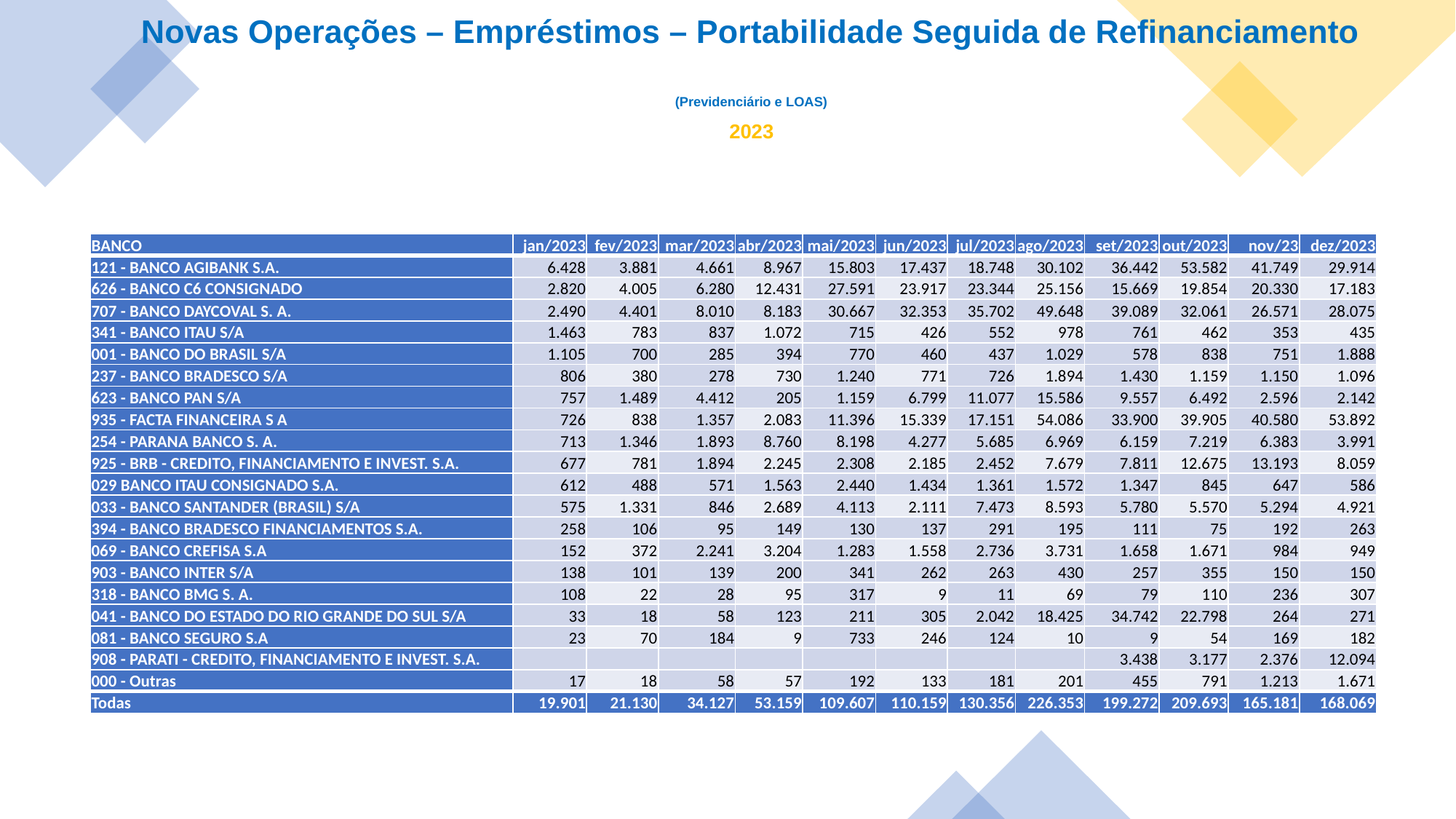

Novas Operações – Empréstimos – Portabilidade Seguida de Refinanciamento

(Previdenciário e LOAS)
2023

| BANCO | jan/2023 | fev/2023 | mar/2023 | abr/2023 | mai/2023 | jun/2023 | jul/2023 | ago/2023 | set/2023 | out/2023 | nov/23 | dez/2023 |
| --- | --- | --- | --- | --- | --- | --- | --- | --- | --- | --- | --- | --- |
| 121 - BANCO AGIBANK S.A. | 6.428 | 3.881 | 4.661 | 8.967 | 15.803 | 17.437 | 18.748 | 30.102 | 36.442 | 53.582 | 41.749 | 29.914 |
| 626 - BANCO C6 CONSIGNADO | 2.820 | 4.005 | 6.280 | 12.431 | 27.591 | 23.917 | 23.344 | 25.156 | 15.669 | 19.854 | 20.330 | 17.183 |
| 707 - BANCO DAYCOVAL S. A. | 2.490 | 4.401 | 8.010 | 8.183 | 30.667 | 32.353 | 35.702 | 49.648 | 39.089 | 32.061 | 26.571 | 28.075 |
| 341 - BANCO ITAU S/A | 1.463 | 783 | 837 | 1.072 | 715 | 426 | 552 | 978 | 761 | 462 | 353 | 435 |
| 001 - BANCO DO BRASIL S/A | 1.105 | 700 | 285 | 394 | 770 | 460 | 437 | 1.029 | 578 | 838 | 751 | 1.888 |
| 237 - BANCO BRADESCO S/A | 806 | 380 | 278 | 730 | 1.240 | 771 | 726 | 1.894 | 1.430 | 1.159 | 1.150 | 1.096 |
| 623 - BANCO PAN S/A | 757 | 1.489 | 4.412 | 205 | 1.159 | 6.799 | 11.077 | 15.586 | 9.557 | 6.492 | 2.596 | 2.142 |
| 935 - FACTA FINANCEIRA S A | 726 | 838 | 1.357 | 2.083 | 11.396 | 15.339 | 17.151 | 54.086 | 33.900 | 39.905 | 40.580 | 53.892 |
| 254 - PARANA BANCO S. A. | 713 | 1.346 | 1.893 | 8.760 | 8.198 | 4.277 | 5.685 | 6.969 | 6.159 | 7.219 | 6.383 | 3.991 |
| 925 - BRB - CREDITO, FINANCIAMENTO E INVEST. S.A. | 677 | 781 | 1.894 | 2.245 | 2.308 | 2.185 | 2.452 | 7.679 | 7.811 | 12.675 | 13.193 | 8.059 |
| 029 BANCO ITAU CONSIGNADO S.A. | 612 | 488 | 571 | 1.563 | 2.440 | 1.434 | 1.361 | 1.572 | 1.347 | 845 | 647 | 586 |
| 033 - BANCO SANTANDER (BRASIL) S/A | 575 | 1.331 | 846 | 2.689 | 4.113 | 2.111 | 7.473 | 8.593 | 5.780 | 5.570 | 5.294 | 4.921 |
| 394 - BANCO BRADESCO FINANCIAMENTOS S.A. | 258 | 106 | 95 | 149 | 130 | 137 | 291 | 195 | 111 | 75 | 192 | 263 |
| 069 - BANCO CREFISA S.A | 152 | 372 | 2.241 | 3.204 | 1.283 | 1.558 | 2.736 | 3.731 | 1.658 | 1.671 | 984 | 949 |
| 903 - BANCO INTER S/A | 138 | 101 | 139 | 200 | 341 | 262 | 263 | 430 | 257 | 355 | 150 | 150 |
| 318 - BANCO BMG S. A. | 108 | 22 | 28 | 95 | 317 | 9 | 11 | 69 | 79 | 110 | 236 | 307 |
| 041 - BANCO DO ESTADO DO RIO GRANDE DO SUL S/A | 33 | 18 | 58 | 123 | 211 | 305 | 2.042 | 18.425 | 34.742 | 22.798 | 264 | 271 |
| 081 - BANCO SEGURO S.A | 23 | 70 | 184 | 9 | 733 | 246 | 124 | 10 | 9 | 54 | 169 | 182 |
| 908 - PARATI - CREDITO, FINANCIAMENTO E INVEST. S.A. |  |  |  |  |  |  |  |  | 3.438 | 3.177 | 2.376 | 12.094 |
| 000 - Outras | 17 | 18 | 58 | 57 | 192 | 133 | 181 | 201 | 455 | 791 | 1.213 | 1.671 |
| Todas | 19.901 | 21.130 | 34.127 | 53.159 | 109.607 | 110.159 | 130.356 | 226.353 | 199.272 | 209.693 | 165.181 | 168.069 |